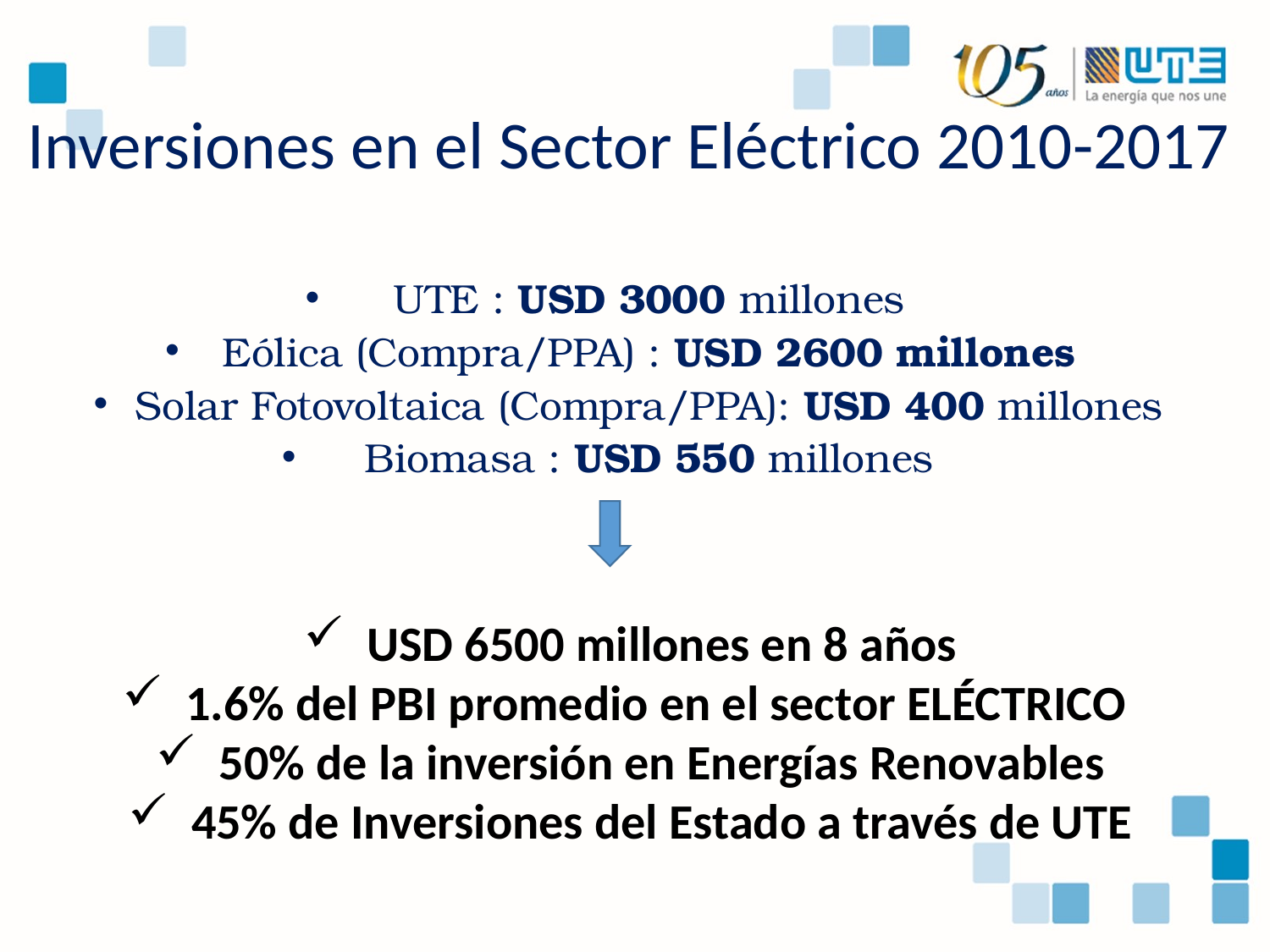

Inversiones en el Sector Eléctrico 2010-2017
UTE : USD 3000 millones
Eólica (Compra/PPA) : USD 2600 millones
Solar Fotovoltaica (Compra/PPA): USD 400 millones
Biomasa : USD 550 millones

USD 6500 millones en 8 años
1.6% del PBI promedio en el sector ELÉCTRICO
50% de la inversión en Energías Renovables
45% de Inversiones del Estado a través de UTE